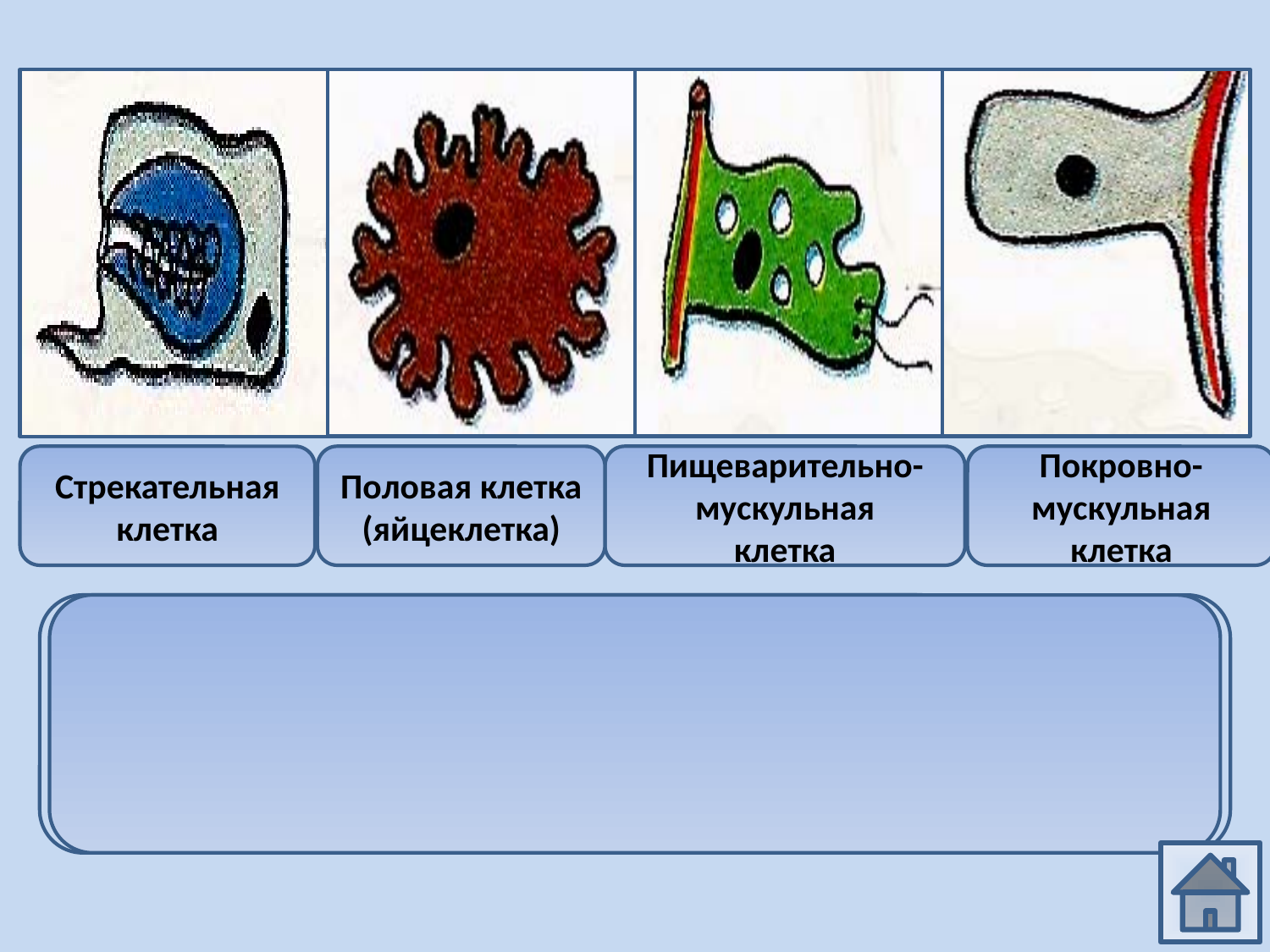

Стрекательная клетка
Половая клетка
(яйцеклетка)
Пищеварительно-
мускульная
клетка
Покровно-мускульная клетка

Пищеварительная клетка находится во внутреннем слое
(энтодерме), а стрекательные, половые и кожно-мускульные
клетки, располагаются в наружном (эктодерме) слое клеток
 тела гидры.